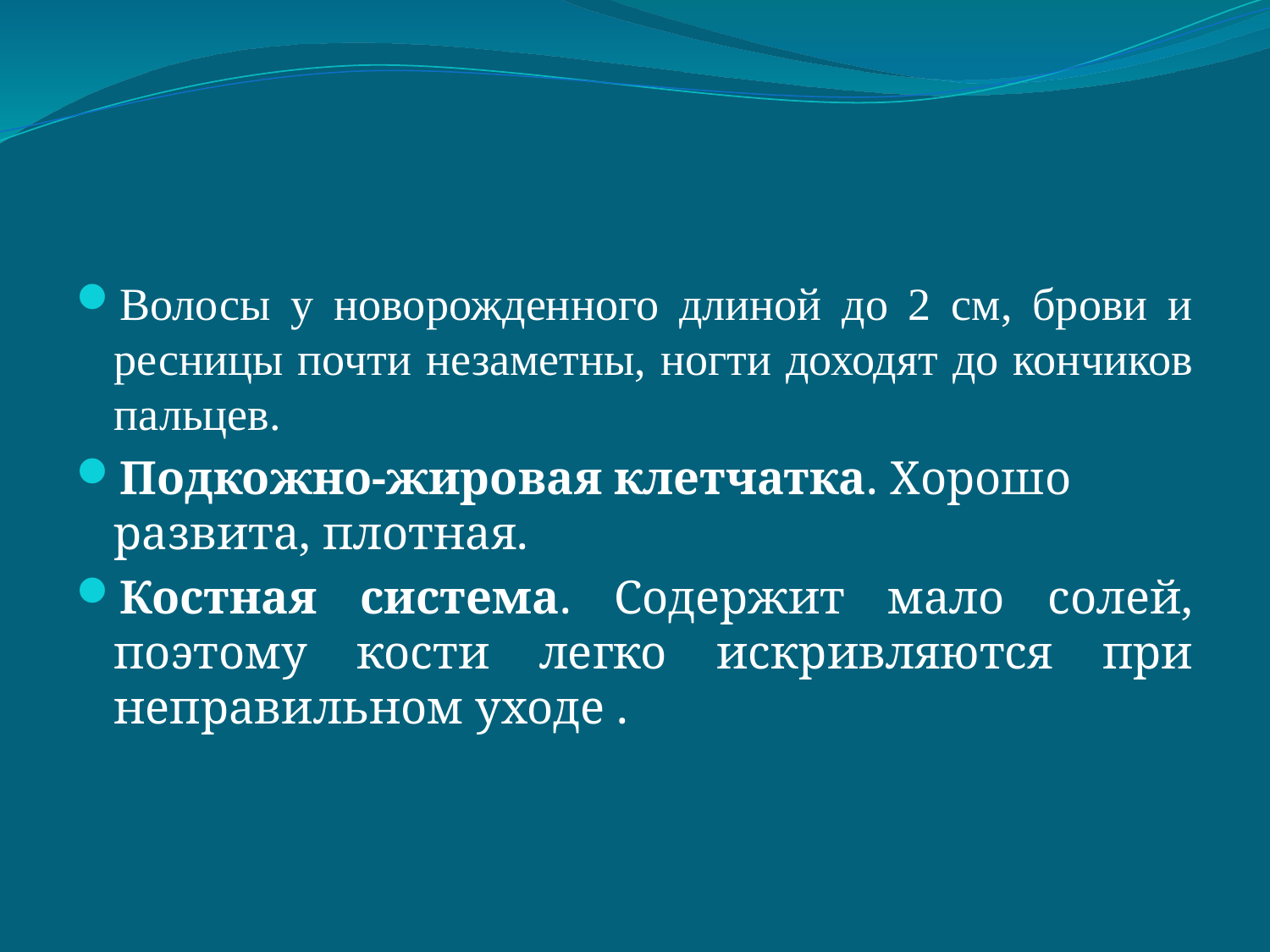

#
Волосы у новорожденного длиной до 2 см, брови и ресницы почти незаметны, ногти доходят до кончиков пальцев.
Подкожно-жировая клетчатка. Хорошо развита, плотная.
Костная система. Содержит мало солей, поэтому кости легко искривляются при неправильном уходе .